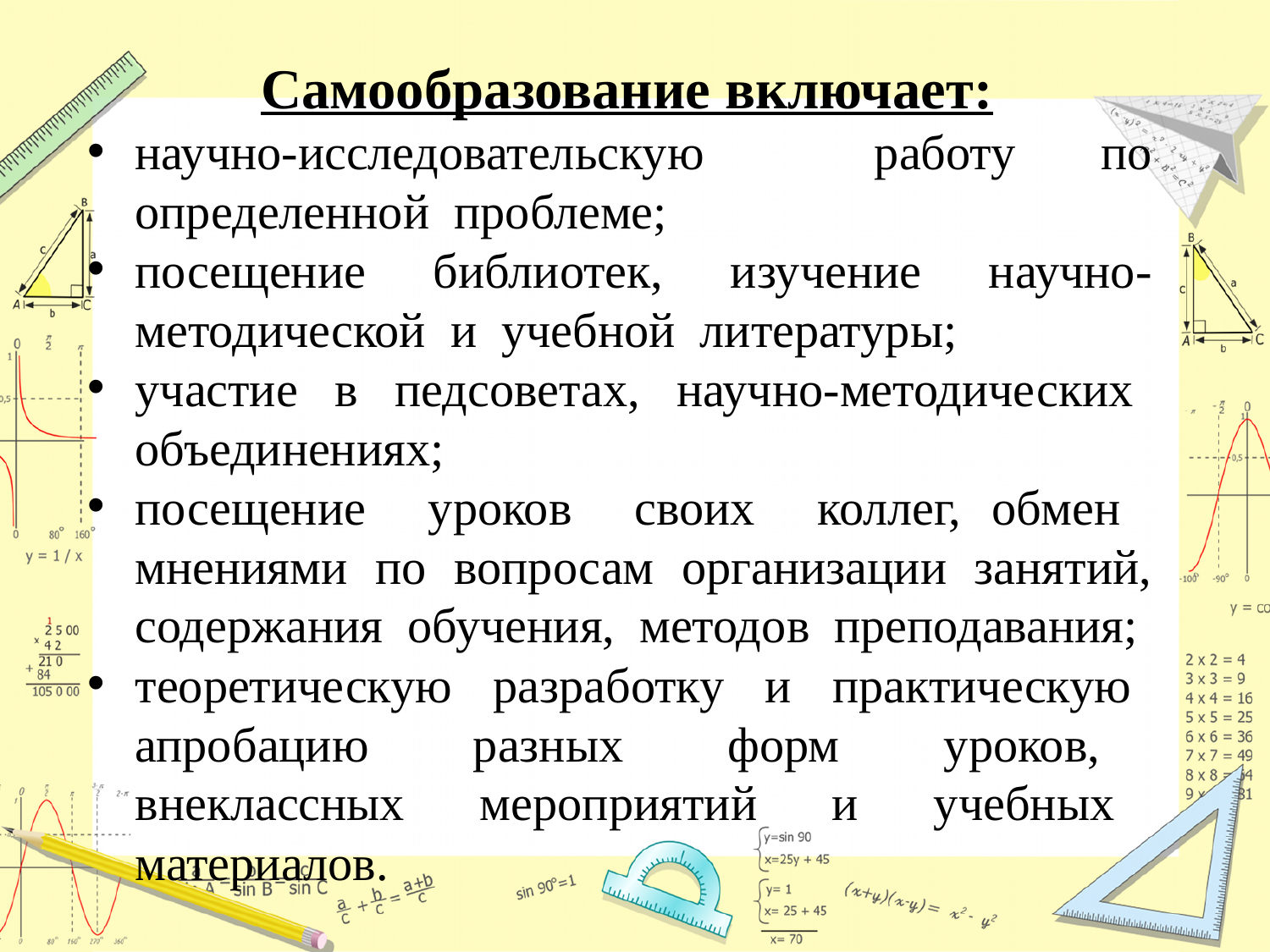

Самообразование включает:
научно-исследовательскую  работу по определенной  проблеме;
посещение  библиотек,  изучение  научно-методической  и  учебной  литературы;
участие  в  педсоветах,  научно-методических  объединениях;
посещение  уроков  своих  коллег, обмен  мнениями  по  вопросам  организации  занятий, содержания  обучения,  методов  преподавания;
теоретическую  разработку  и  практическую  апробацию  разных  форм  уроков,  внеклассных  мероприятий  и  учебных  материалов.